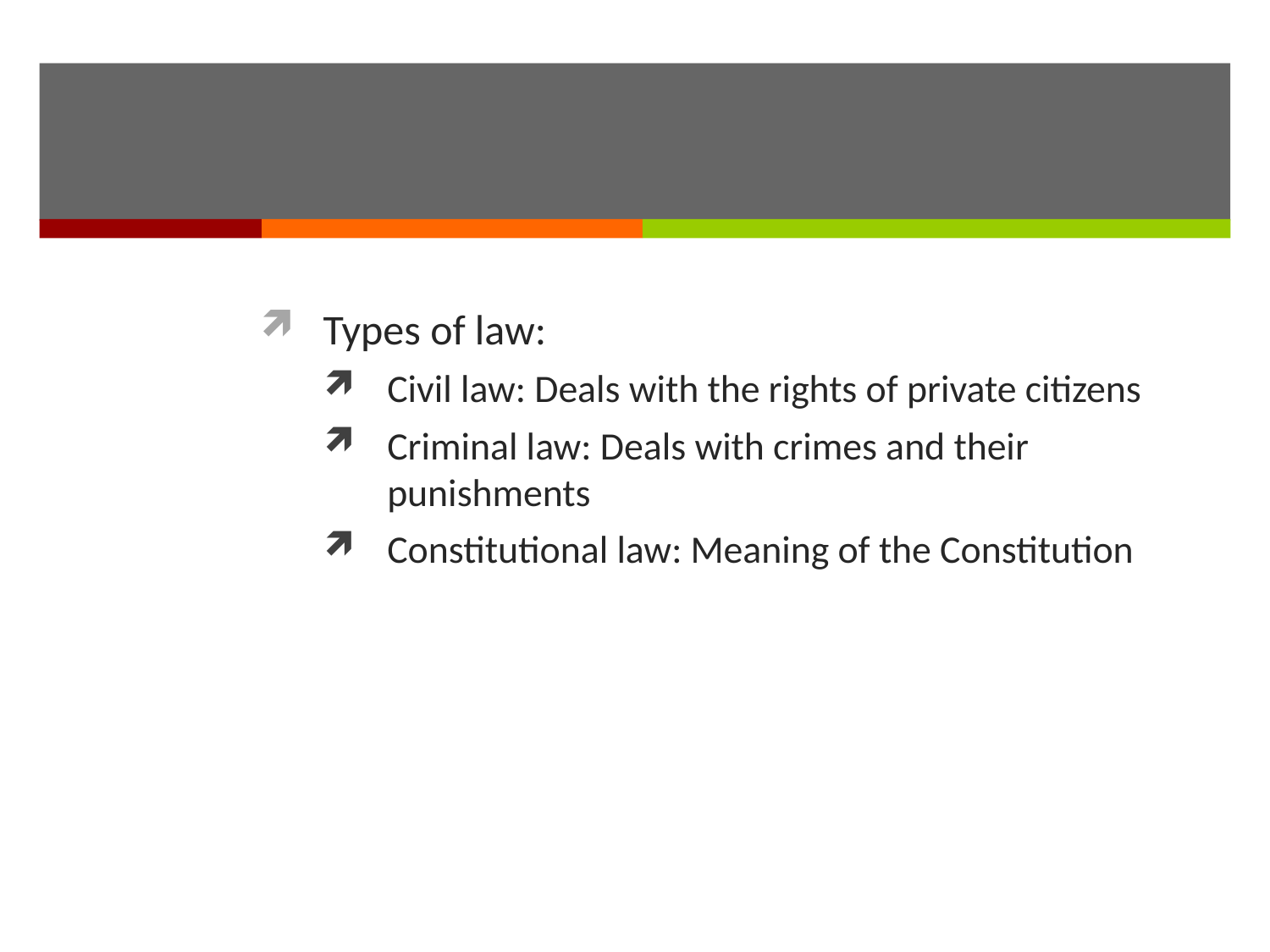

#
Types of law:
Civil law: Deals with the rights of private citizens
Criminal law: Deals with crimes and their punishments
Constitutional law: Meaning of the Constitution